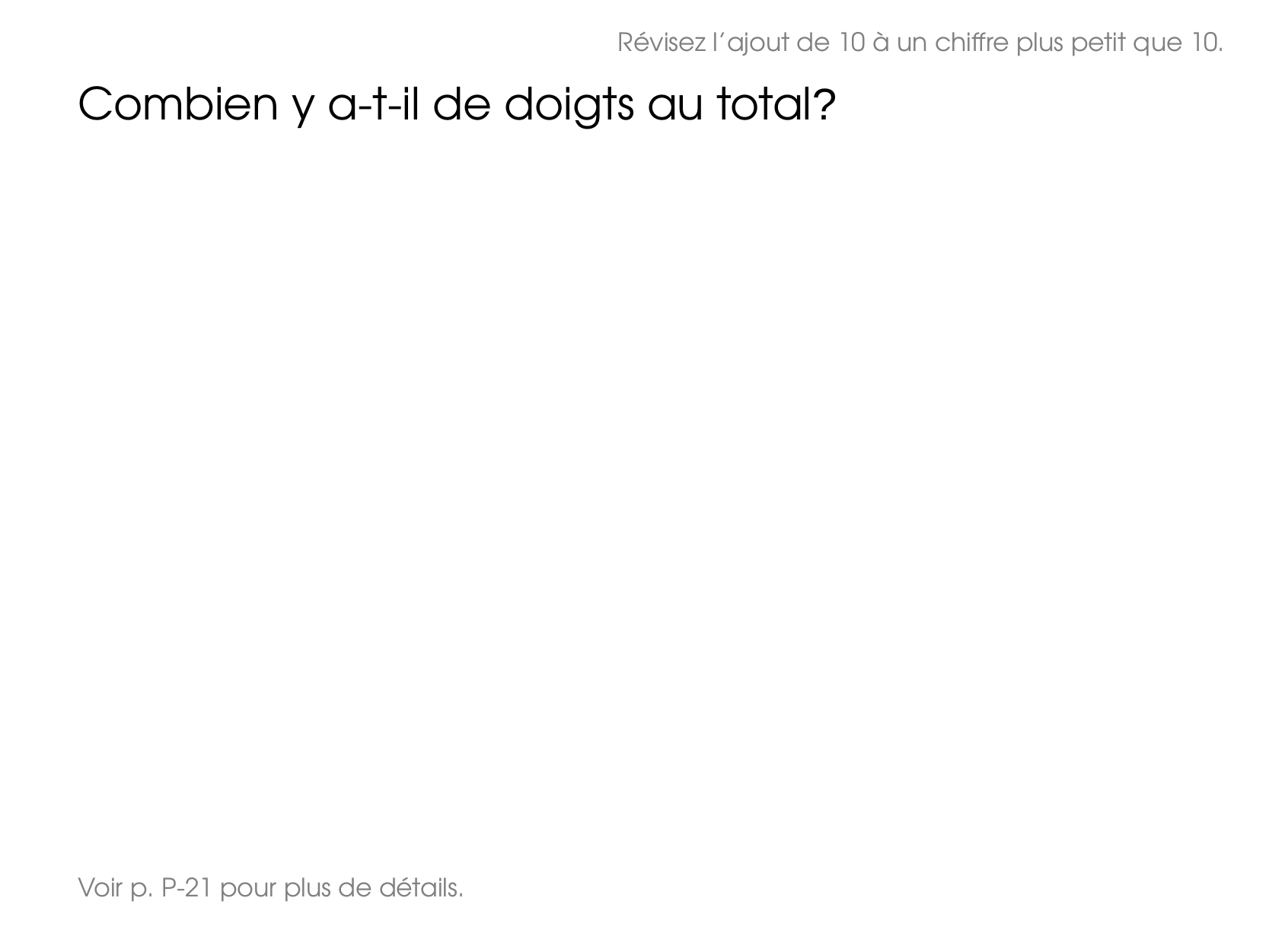

Révisez l’ajout de 10 à un chiffre plus petit que 10.
Combien y a-t-il de doigts au total?
Voir p. P-21 pour plus de détails.